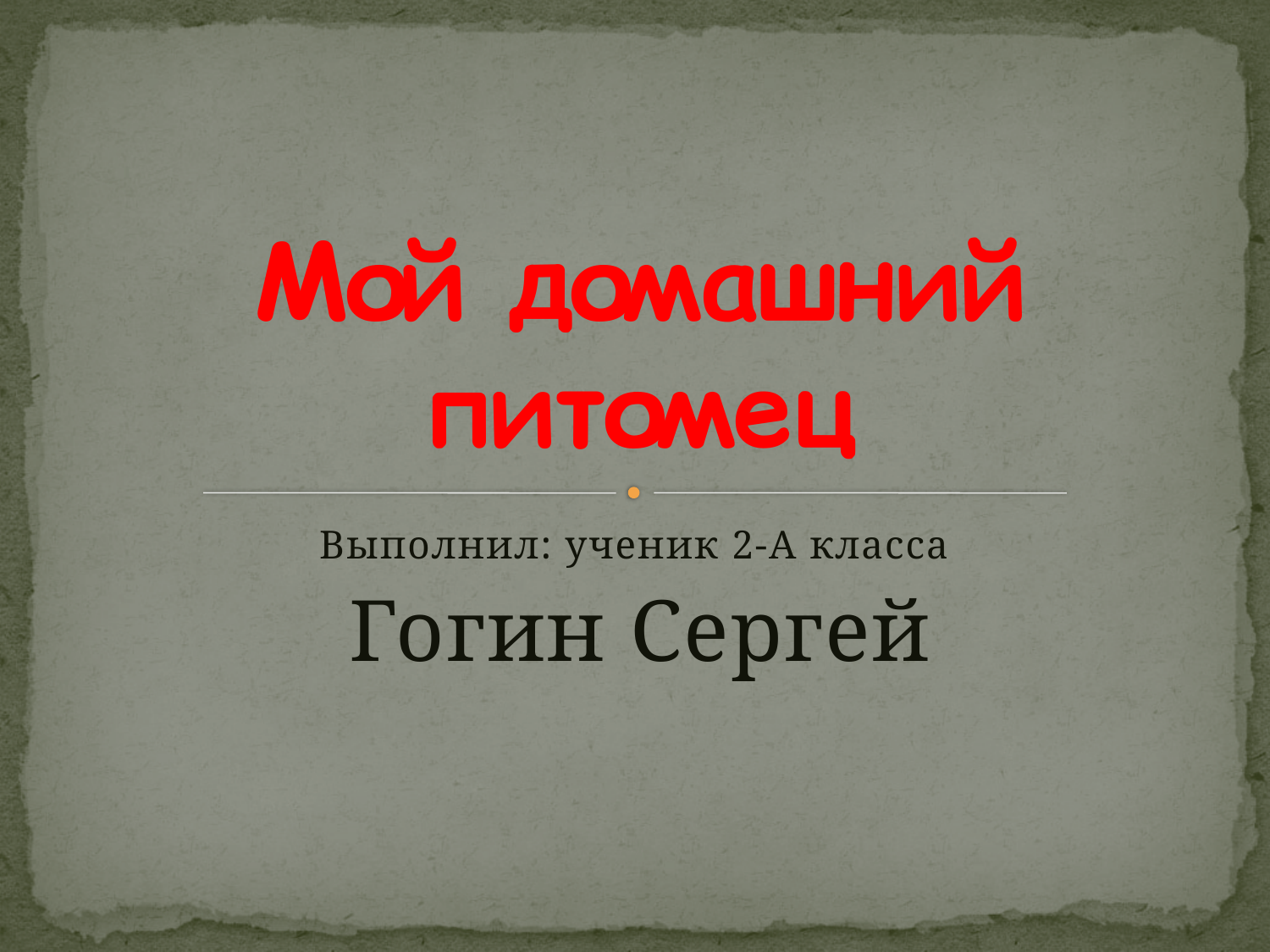

# Мой домашний питомец
Выполнил: ученик 2-А класса
Гогин Сергей